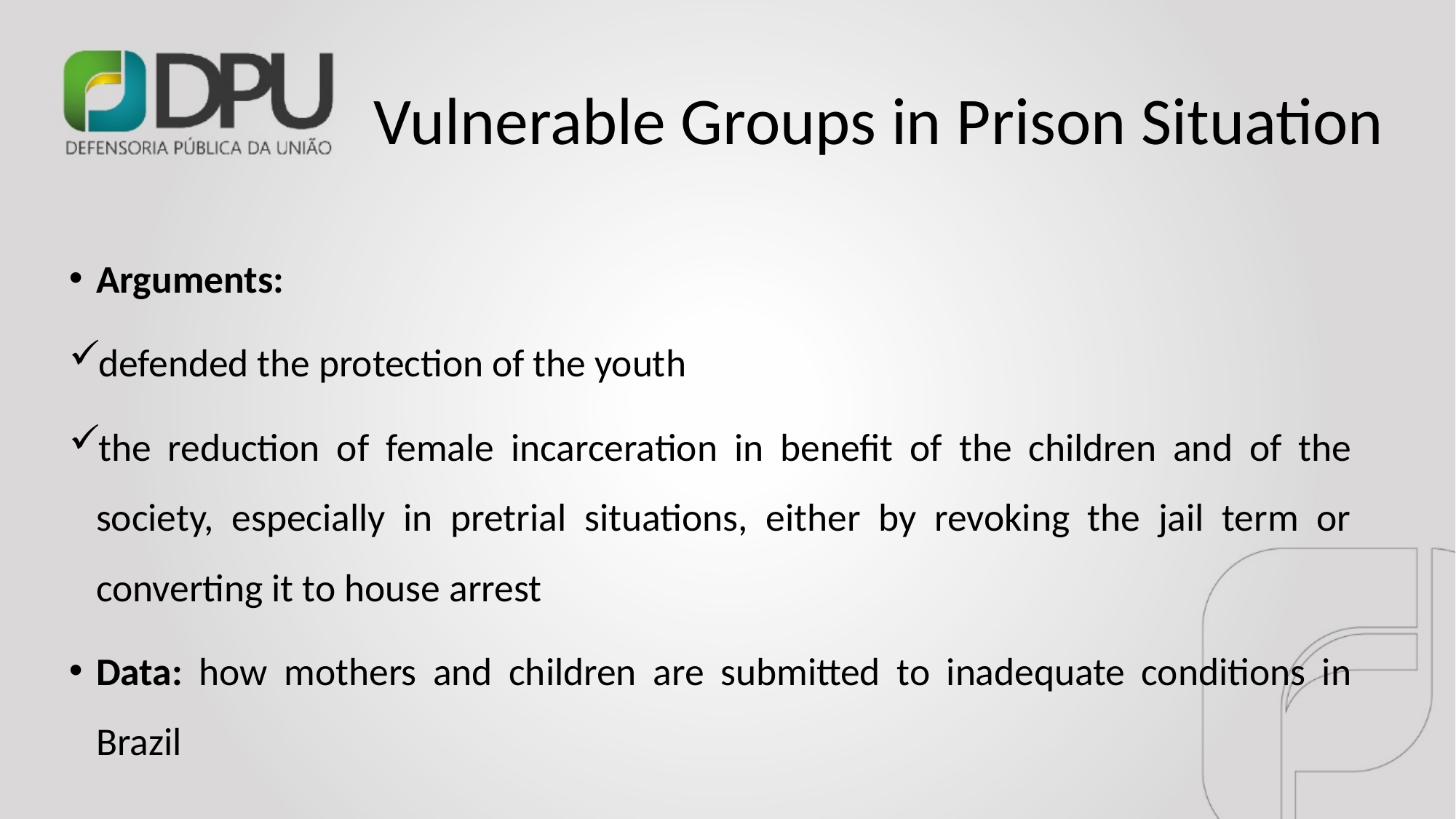

# Vulnerable Groups in Prison Situation
Arguments:
defended the protection of the youth
the reduction of female incarceration in benefit of the children and of the society, especially in pretrial situations, either by revoking the jail term or converting it to house arrest
Data: how mothers and children are submitted to inadequate conditions in Brazil